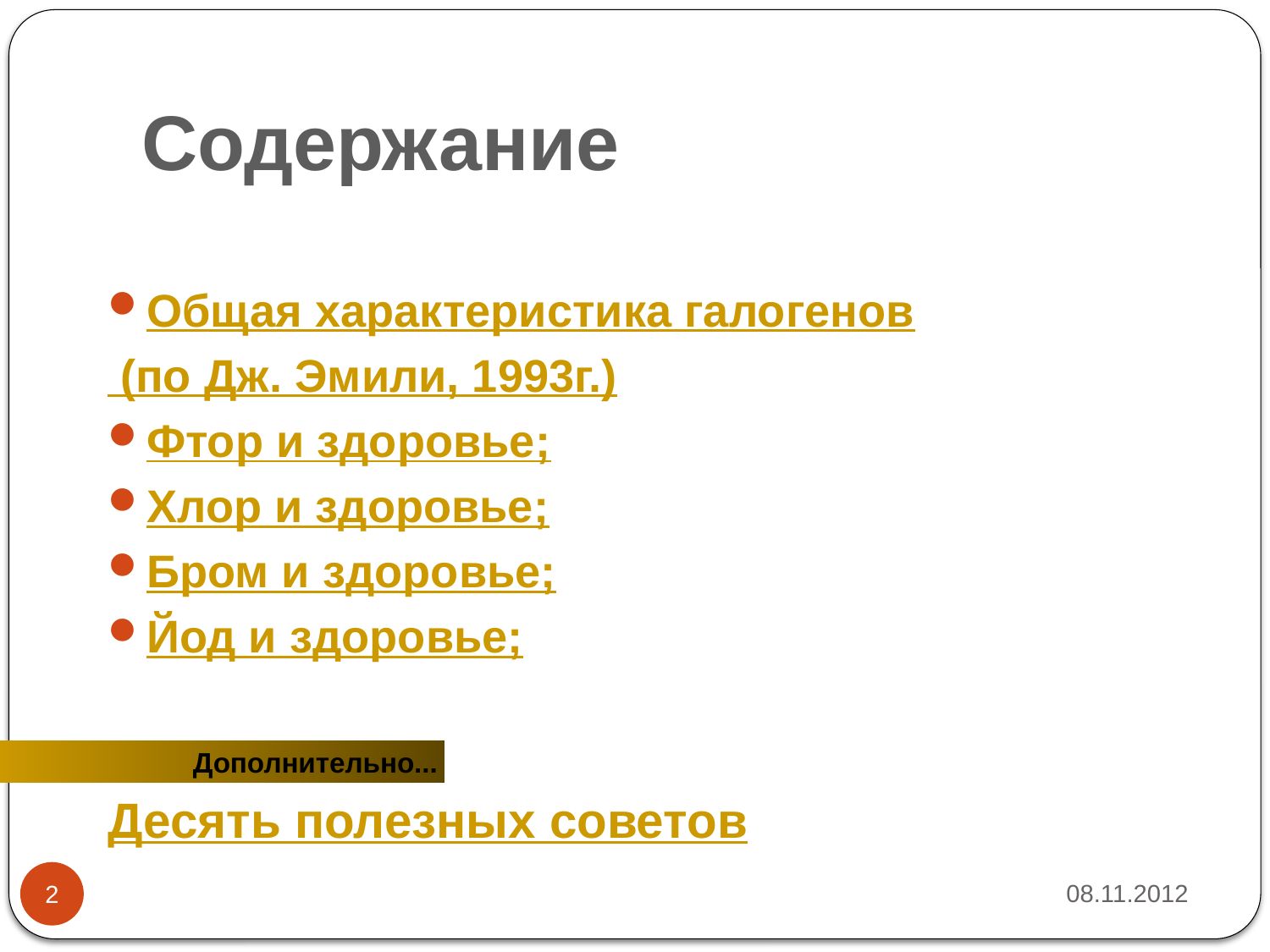

# Содержание
Общая характеристика галогенов
 (по Дж. Эмили, 1993г.)
Фтор и здоровье;
Хлор и здоровье;
Бром и здоровье;
Йод и здоровье;
Дополнительно...
Десять полезных советов
08.11.2012
2